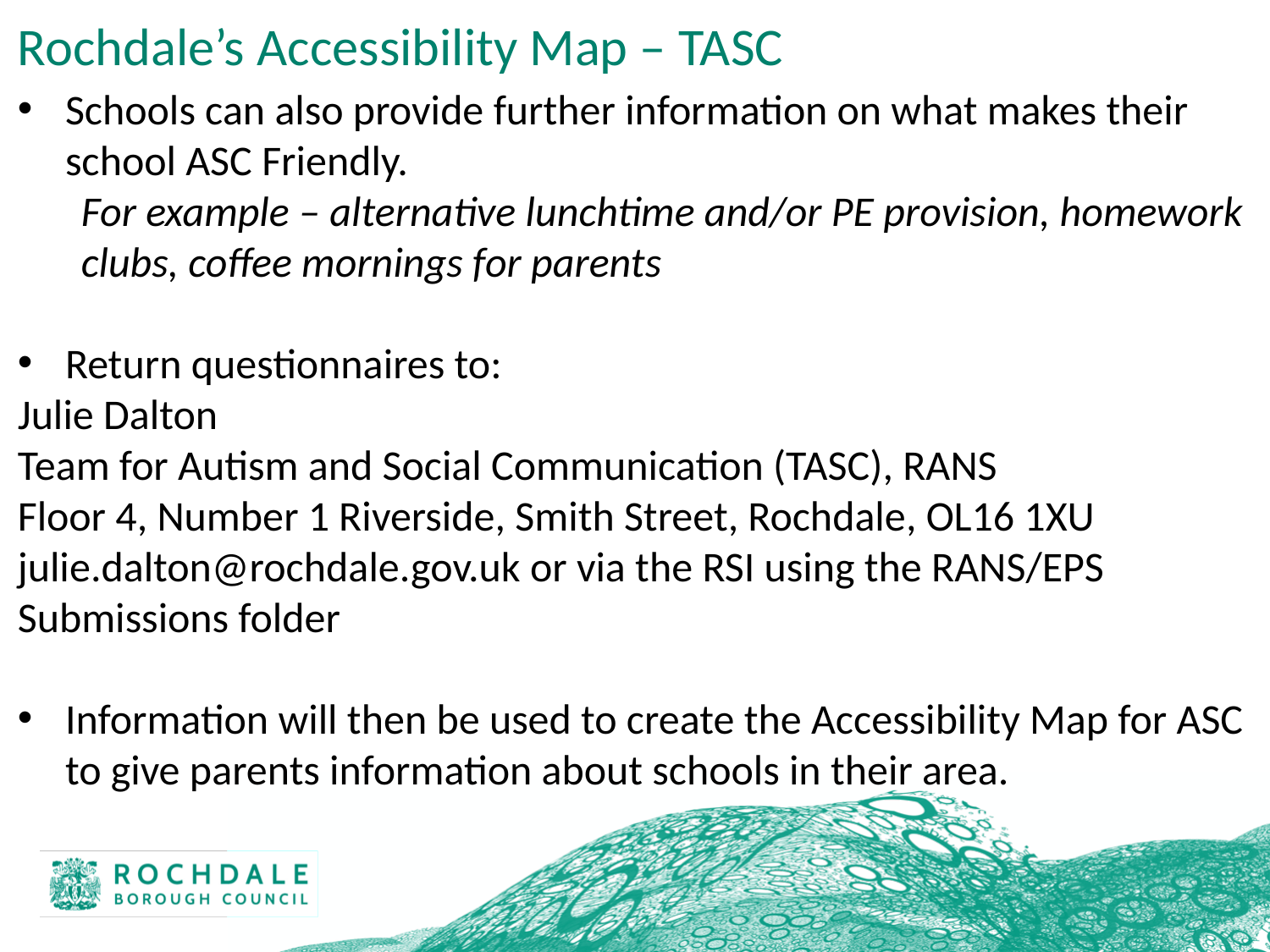

# Rochdale’s Accessibility Map – TASC
Schools can also provide further information on what makes their school ASC Friendly.
For example – alternative lunchtime and/or PE provision, homework clubs, coffee mornings for parents

Return questionnaires to:
Julie Dalton
Team for Autism and Social Communication (TASC), RANS
Floor 4, Number 1 Riverside, Smith Street, Rochdale, OL16 1XU
julie.dalton@rochdale.gov.uk or via the RSI using the RANS/EPS Submissions folder

Information will then be used to create the Accessibility Map for ASC to give parents information about schools in their area.